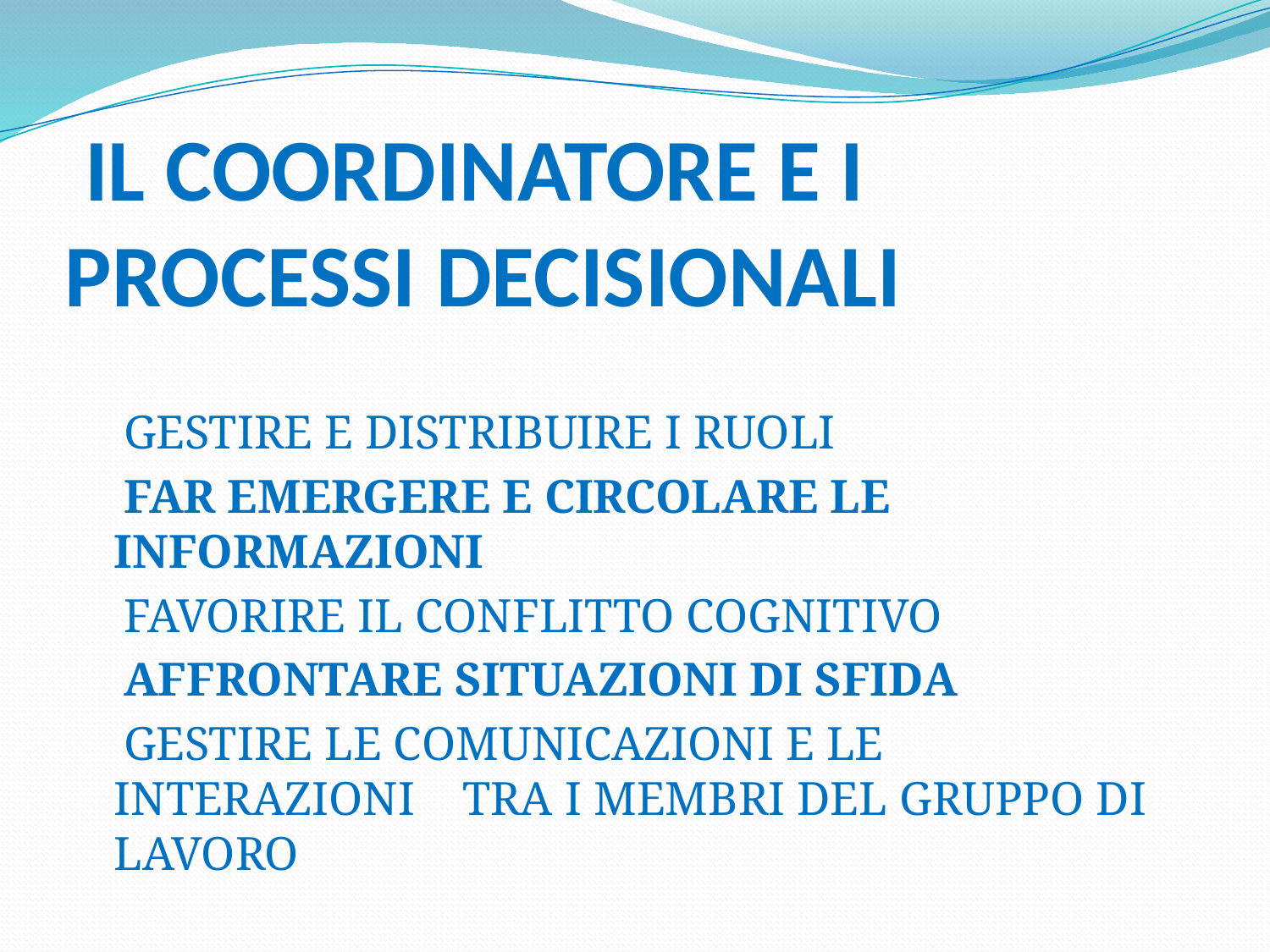

# IL COORDINATORE E I PROCESSI DECISIONALI

    GESTIRE E DISTRIBUIRE I RUOLI
    FAR EMERGERE E CIRCOLARE LE       INFORMAZIONI
    FAVORIRE IL CONFLITTO COGNITIVO
    AFFRONTARE SITUAZIONI DI SFIDA
    GESTIRE LE COMUNICAZIONI E LE INTERAZIONI    TRA I MEMBRI DEL GRUPPO DI LAVORO